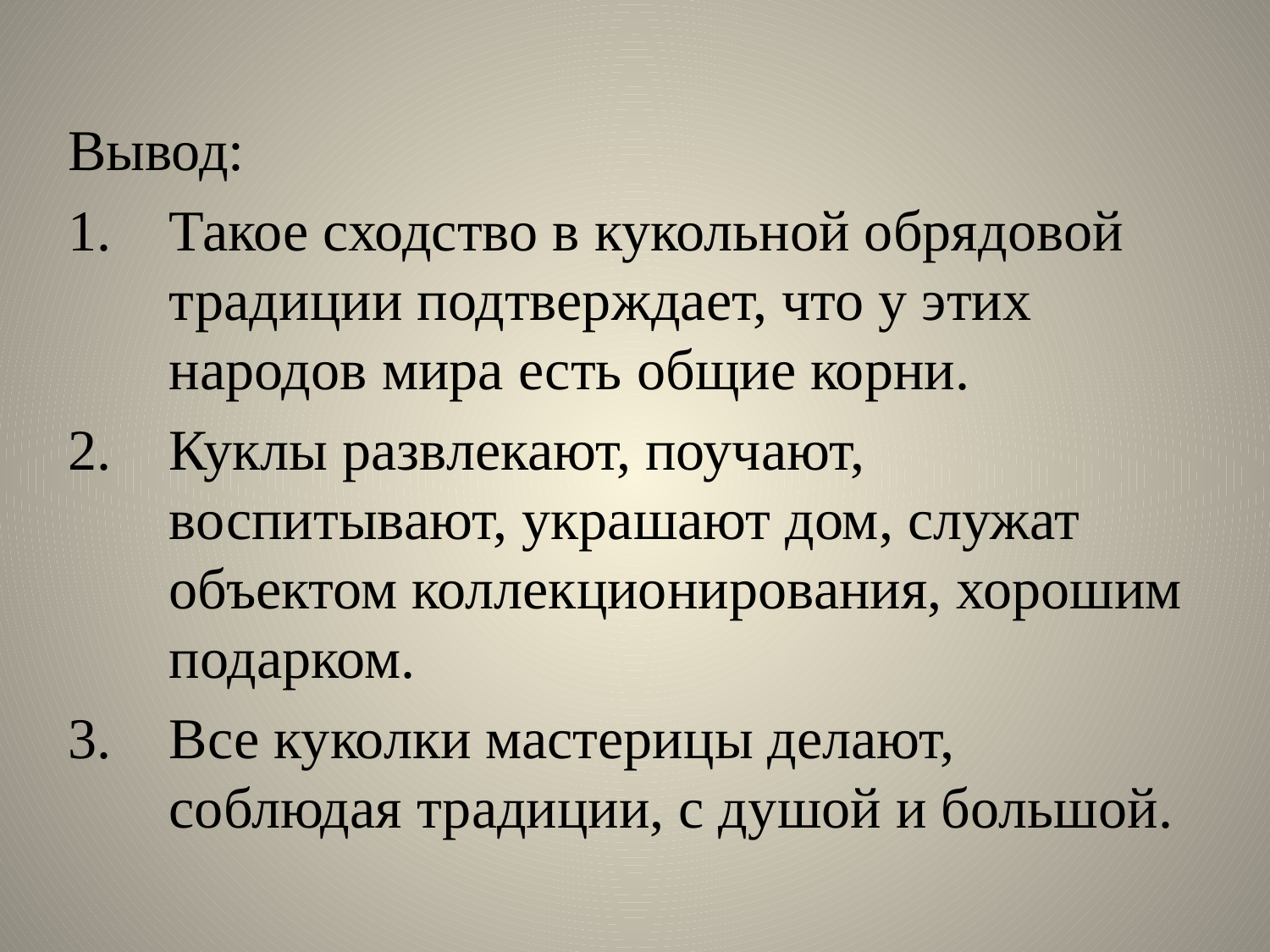

Вывод:
Такое сходство в кукольной обрядовой традиции подтверждает, что у этих народов мира есть общие корни.
Куклы развлекают, поучают, воспитывают, украшают дом, служат объектом коллекционирования, хорошим подарком.
Все куколки мастерицы делают, соблюдая традиции, с душой и большой.